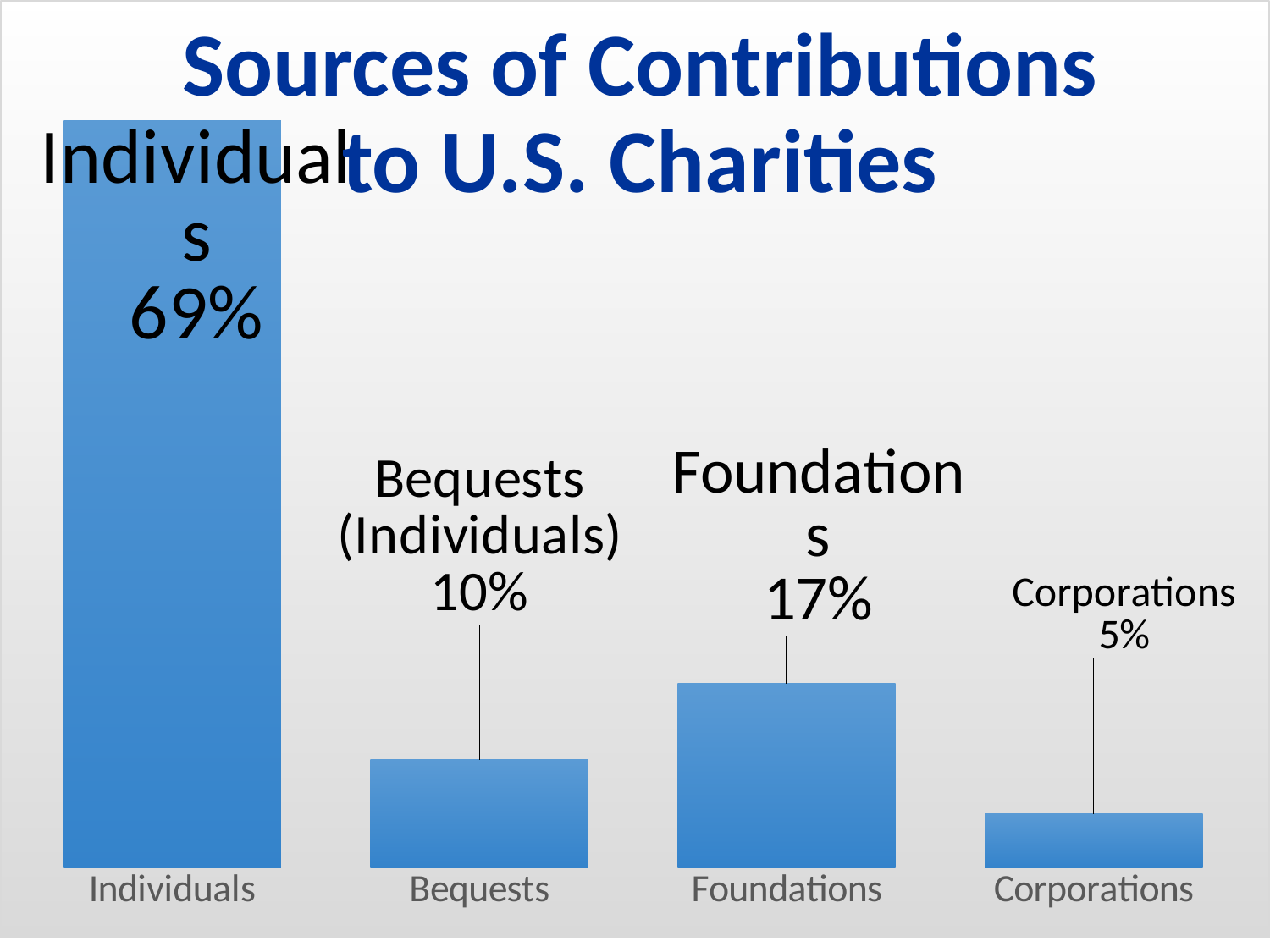

### Chart

| Category | Column1 |
|---|---|
| Individuals | 69.0 |
| Bequests | 10.0 |
| Foundations | 17.0 |
| Corporations | 5.0 |
# Sources of Contributions  to U.S. Charities